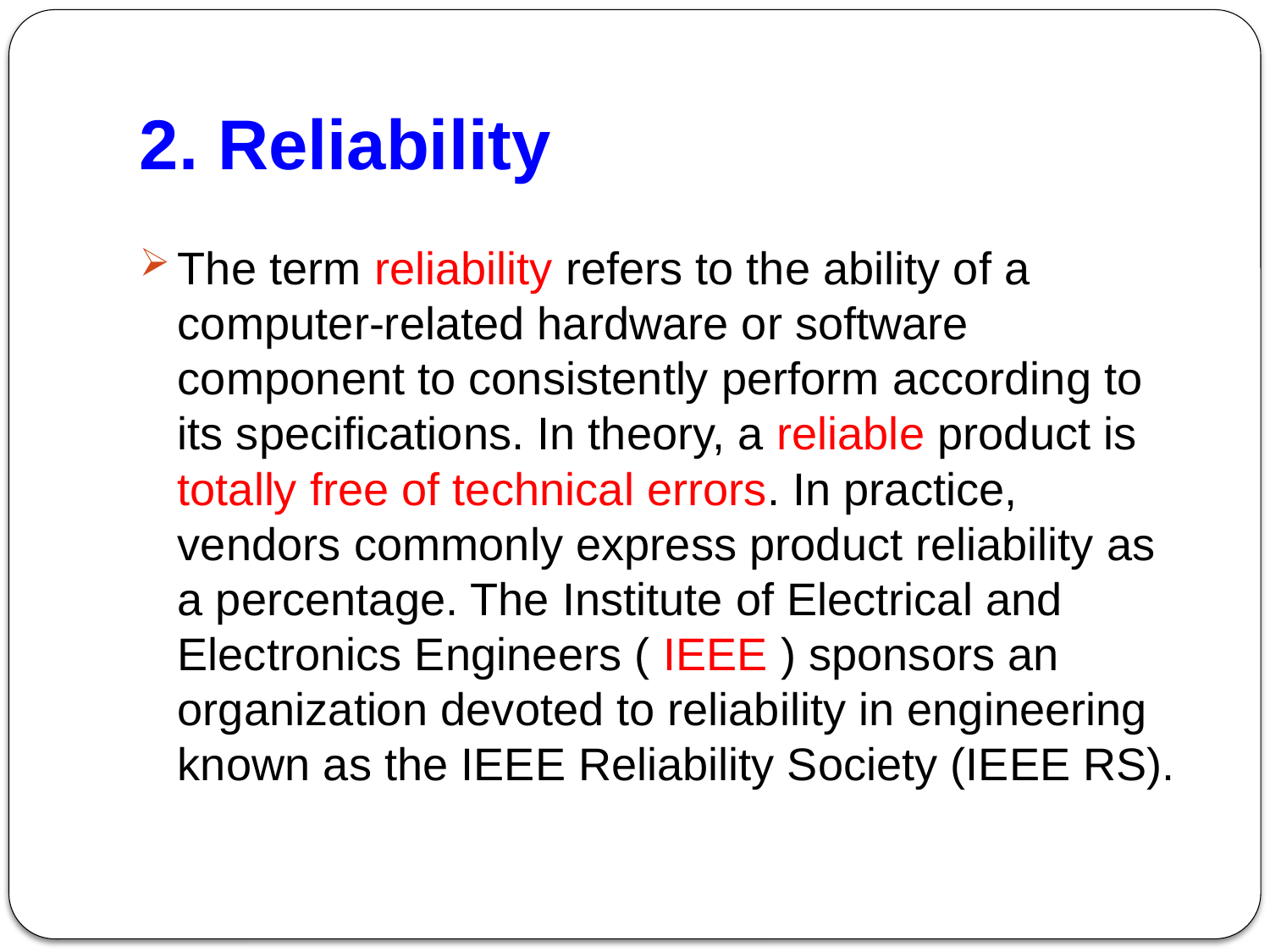

# 2. Reliability
The term reliability refers to the ability of a computer-related hardware or software component to consistently perform according to its specifications. In theory, a reliable product is totally free of technical errors. In practice, vendors commonly express product reliability as a percentage. The Institute of Electrical and Electronics Engineers ( IEEE ) sponsors an organization devoted to reliability in engineering known as the IEEE Reliability Society (IEEE RS).